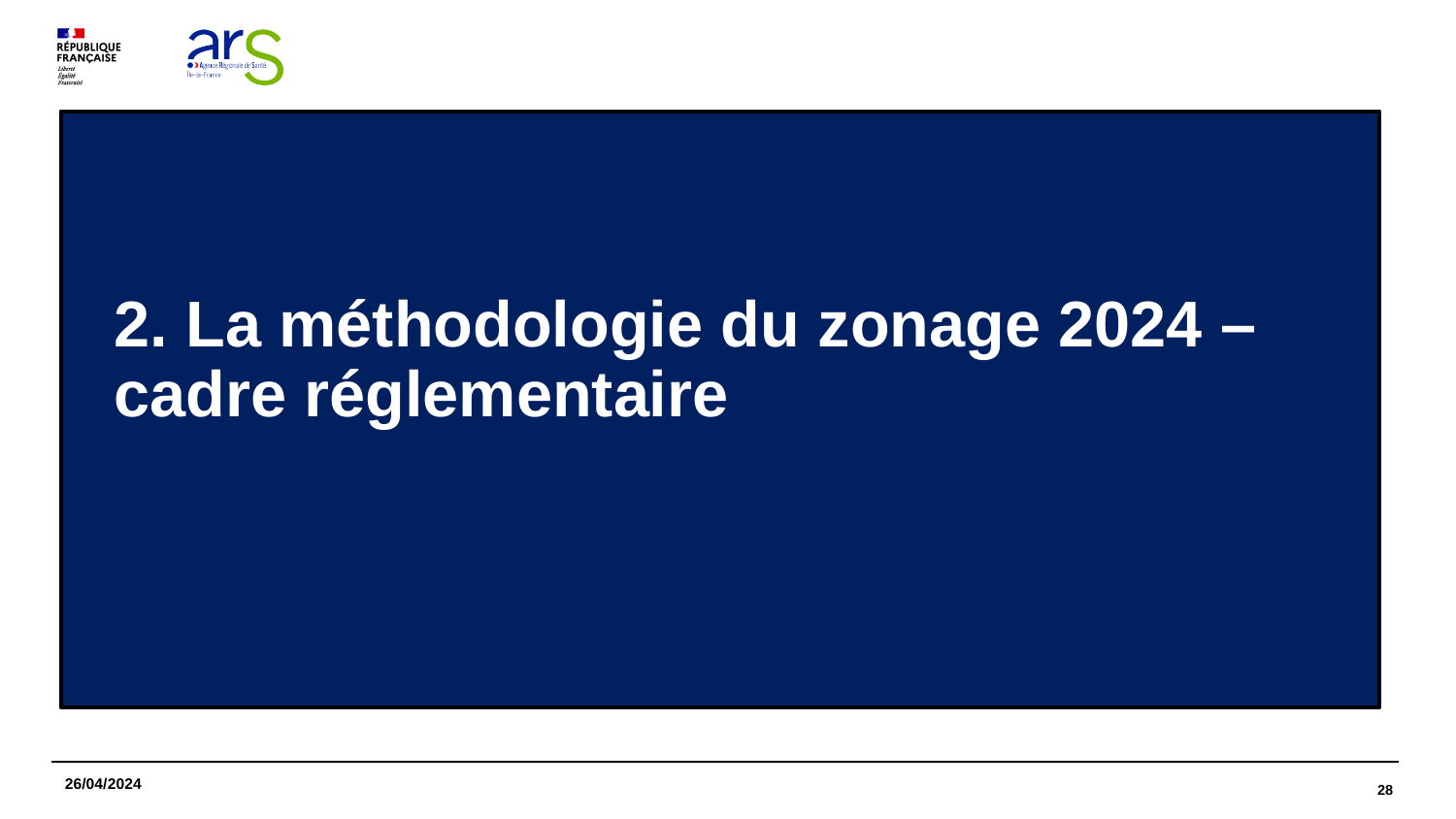

# 2. La méthodologie du zonage 2024 – cadre réglementaire
26/04/2024
28